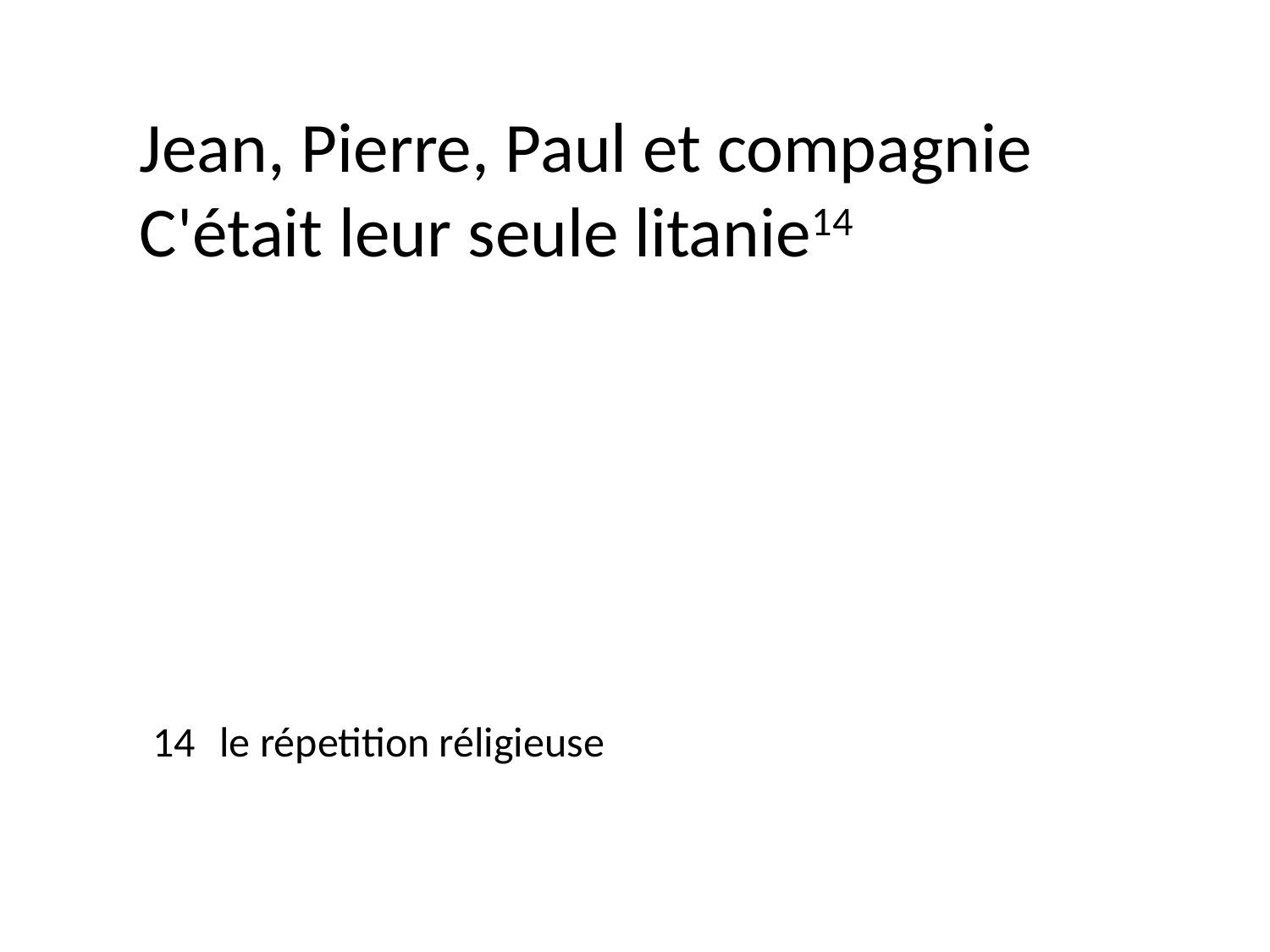

Jean, Pierre, Paul et compagnie
C'était leur seule litanie14
  le répetition réligieuse